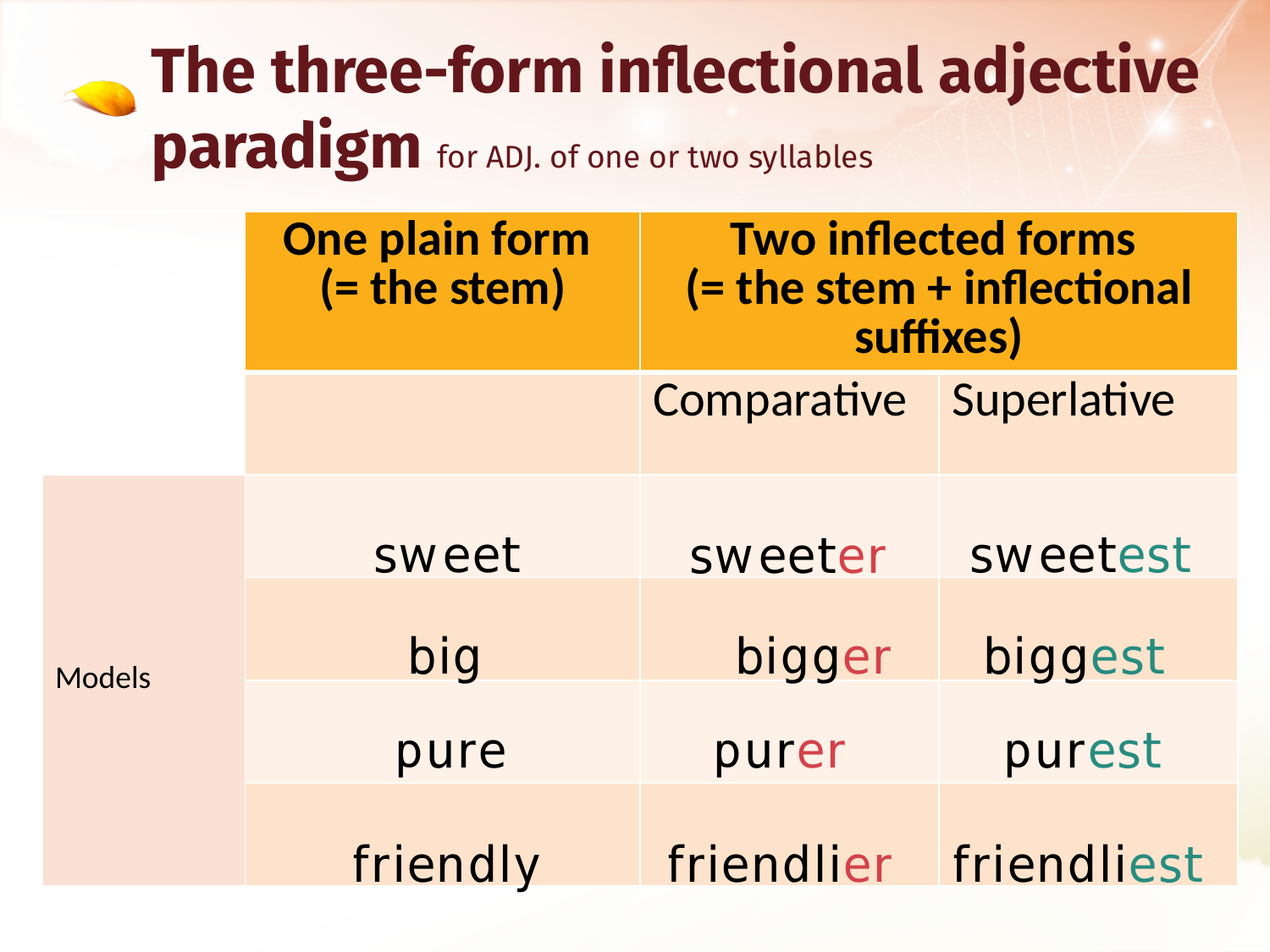

# The three-form inflectional adjective paradigm for ADJ. of one or two syllables
|  | One plain form (= the stem) | Two inflected forms (= the stem + inflectional suffixes) |  |
| --- | --- | --- | --- |
|  |  | Comparative | Superlative |
| Models |  |  |  |
|  |  |  |  |
|  |  |  |  |
|  |  |  |  |
sweet
sweetest
sweeter
bigger
big
biggest
pure
purer
purest
friendlier
friendly
friendliest